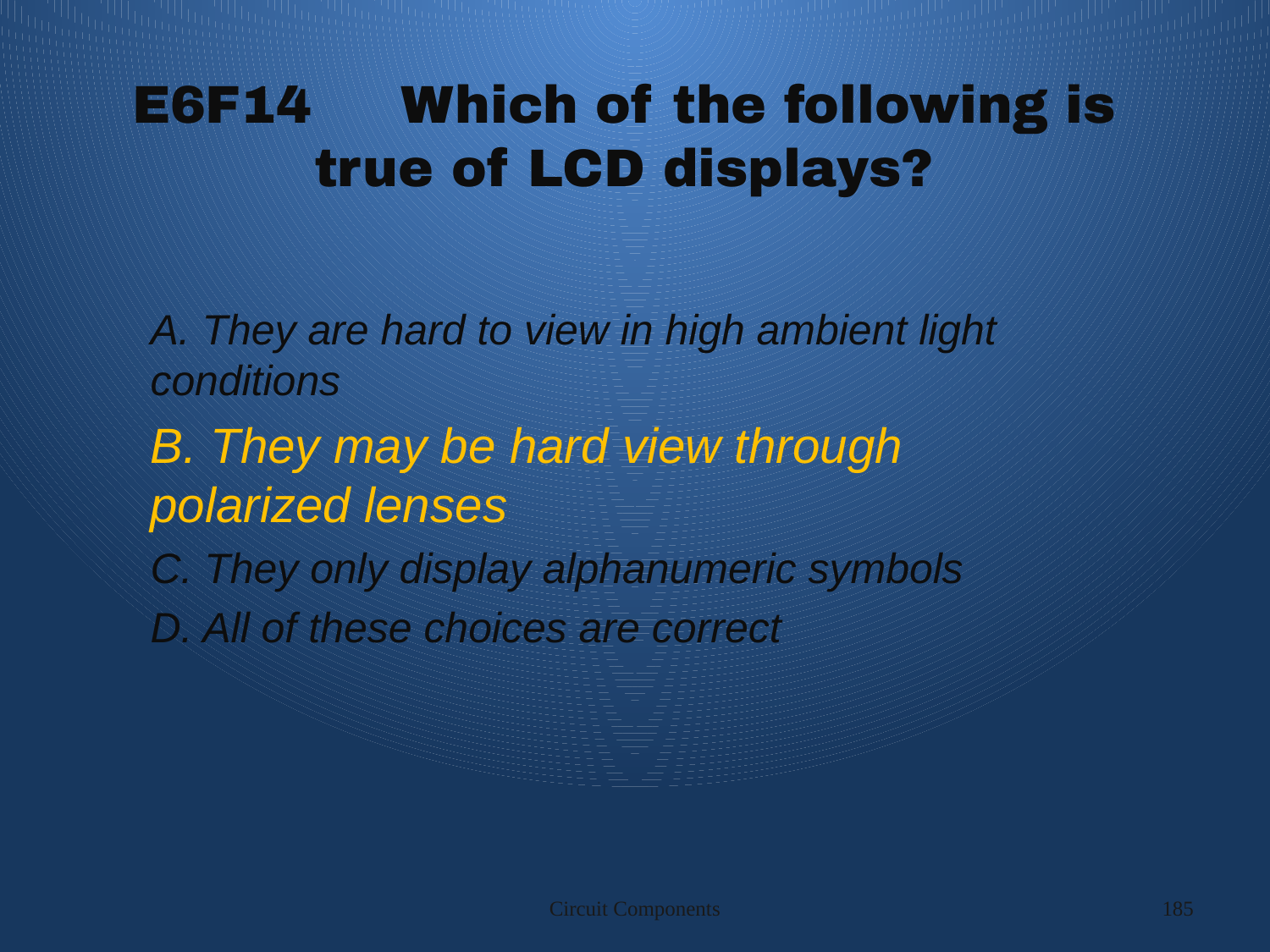

# E6F14     Which of the following is true of LCD displays?
A. They are hard to view in high ambient light conditions
B. They may be hard view through polarized lenses
C. They only display alphanumeric symbols
D. All of these choices are correct
Circuit Components
185